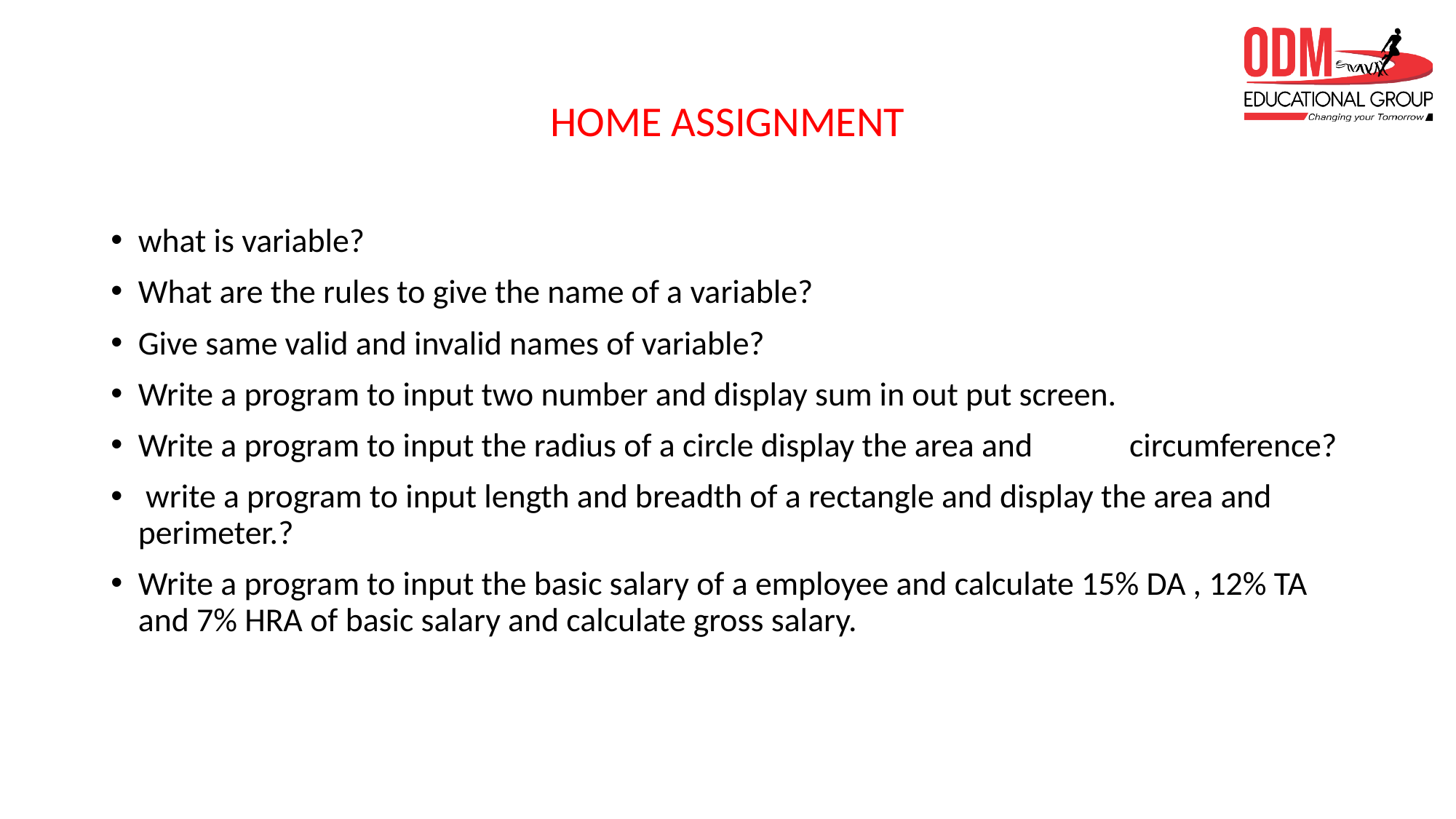

# HOME ASSIGNMENT
what is variable?
What are the rules to give the name of a variable?
Give same valid and invalid names of variable?
Write a program to input two number and display sum in out put screen.
Write a program to input the radius of a circle display the area and             circumference?
 write a program to input length and breadth of a rectangle and display the area and perimeter.?
Write a program to input the basic salary of a employee and calculate 15% DA , 12% TA and 7% HRA of basic salary and calculate gross salary.